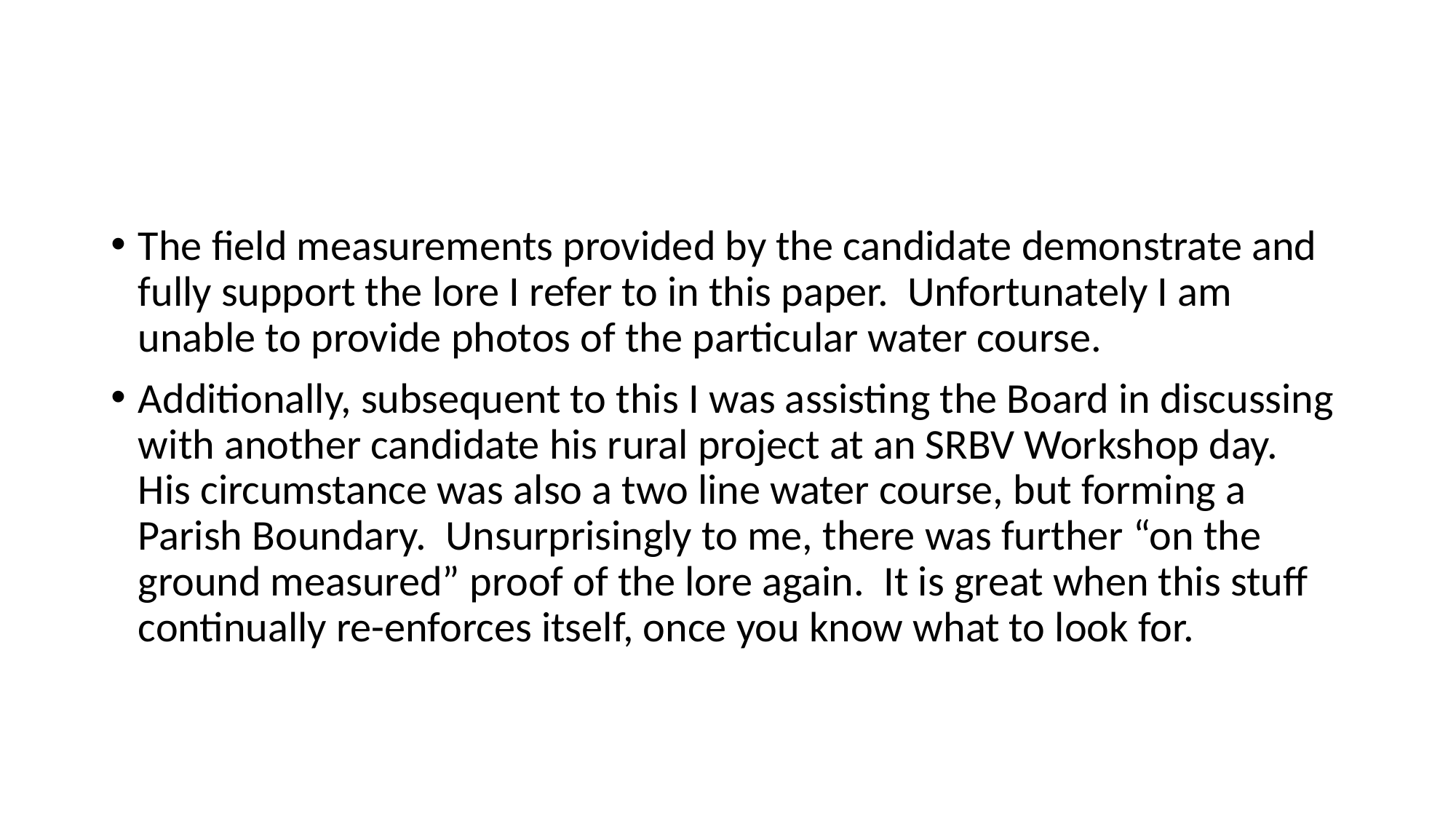

#
The field measurements provided by the candidate demonstrate and fully support the lore I refer to in this paper.  Unfortunately I am unable to provide photos of the particular water course.
Additionally, subsequent to this I was assisting the Board in discussing with another candidate his rural project at an SRBV Workshop day.  His circumstance was also a two line water course, but forming a Parish Boundary.  Unsurprisingly to me, there was further “on the ground measured” proof of the lore again.  It is great when this stuff continually re-enforces itself, once you know what to look for.